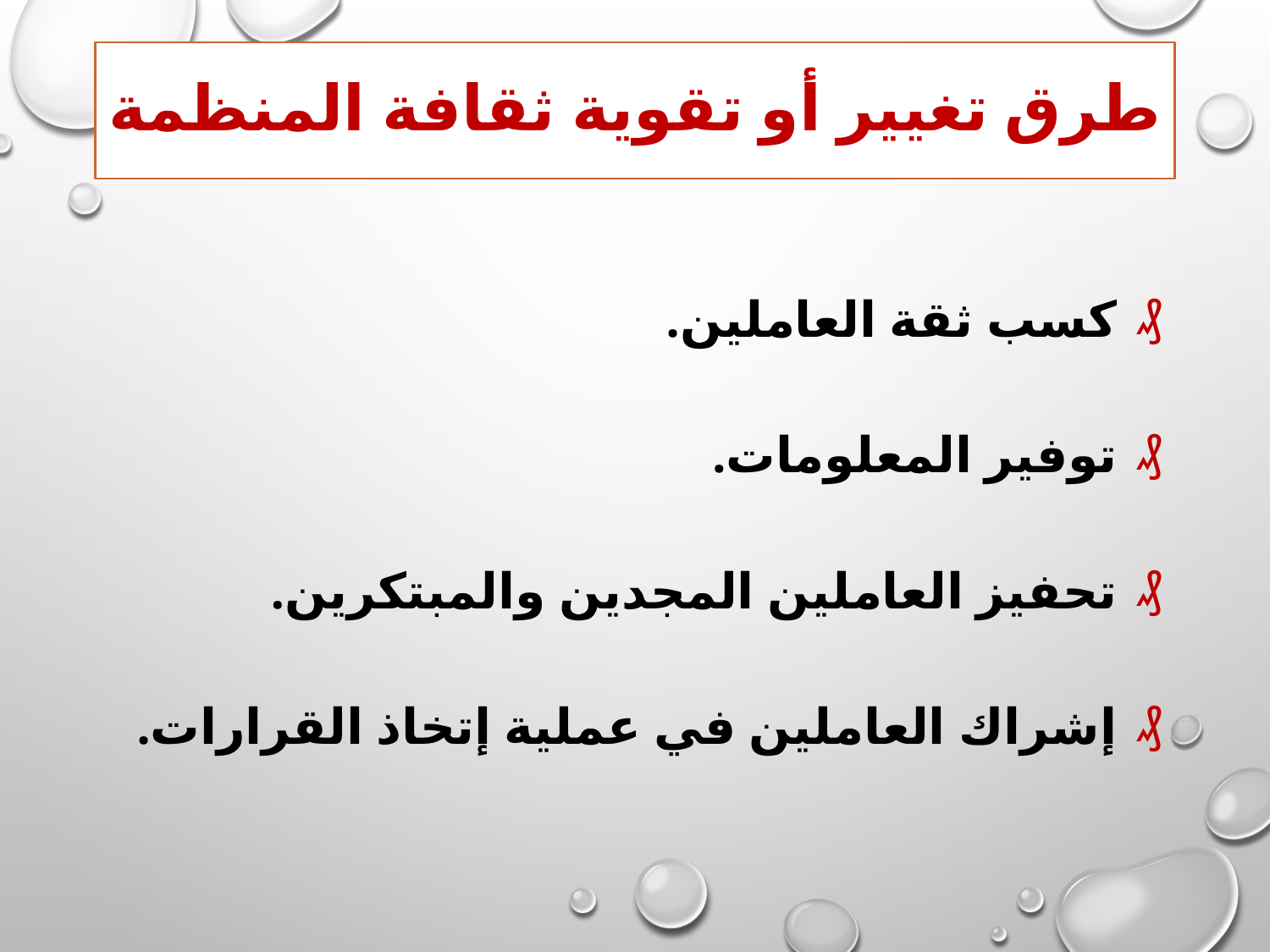

# طرق تغيير أو تقوية ثقافة المنظمة
 كسب ثقة العاملين.
 توفير المعلومات.
 تحفيز العاملين المجدين والمبتكرين.
 إشراك العاملين في عملية إتخاذ القرارات.